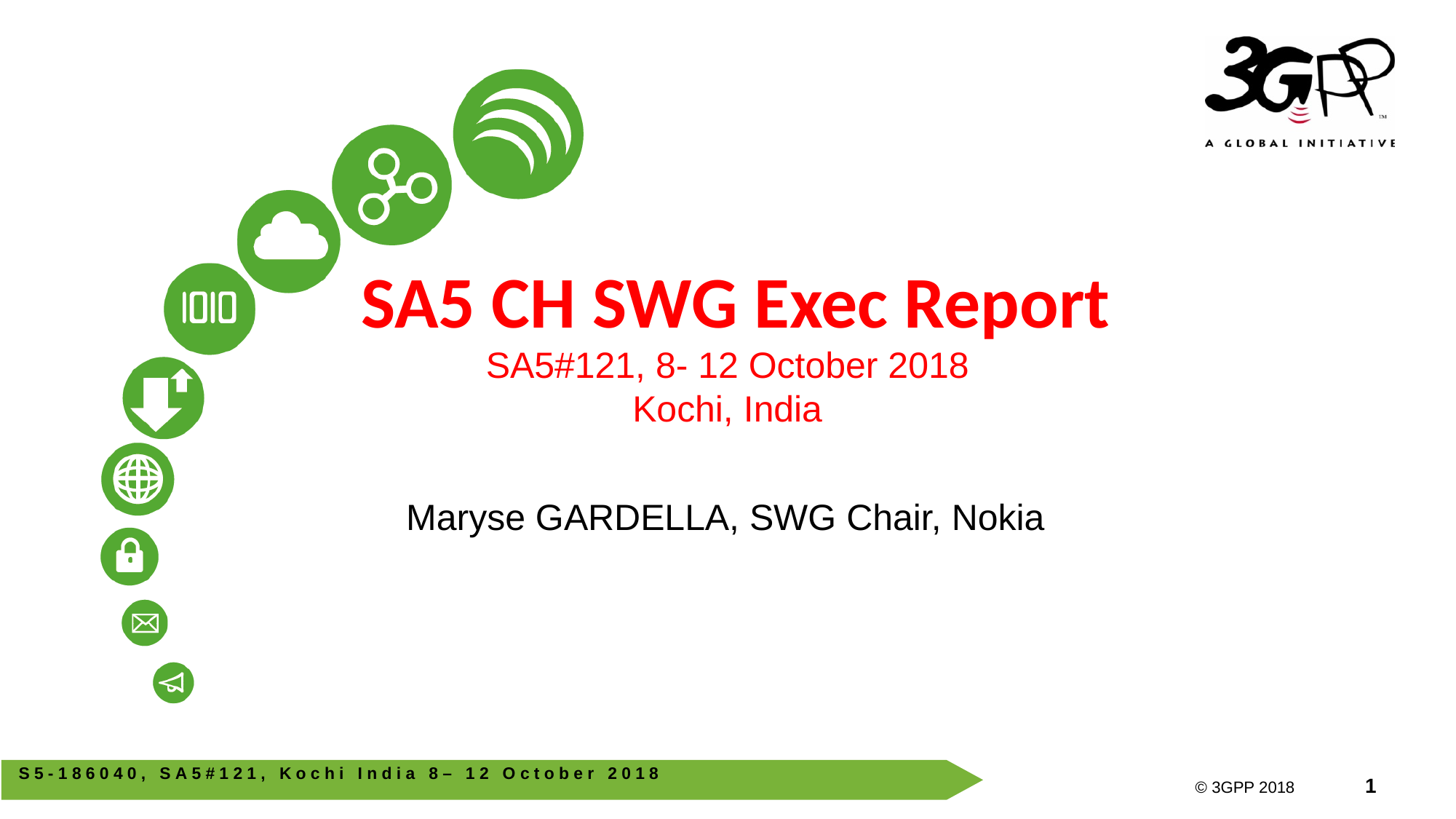

# SA5 CH SWG Exec Report SA5#121, 8- 12 October 2018 Kochi, India
Maryse GARDELLA, SWG Chair, Nokia